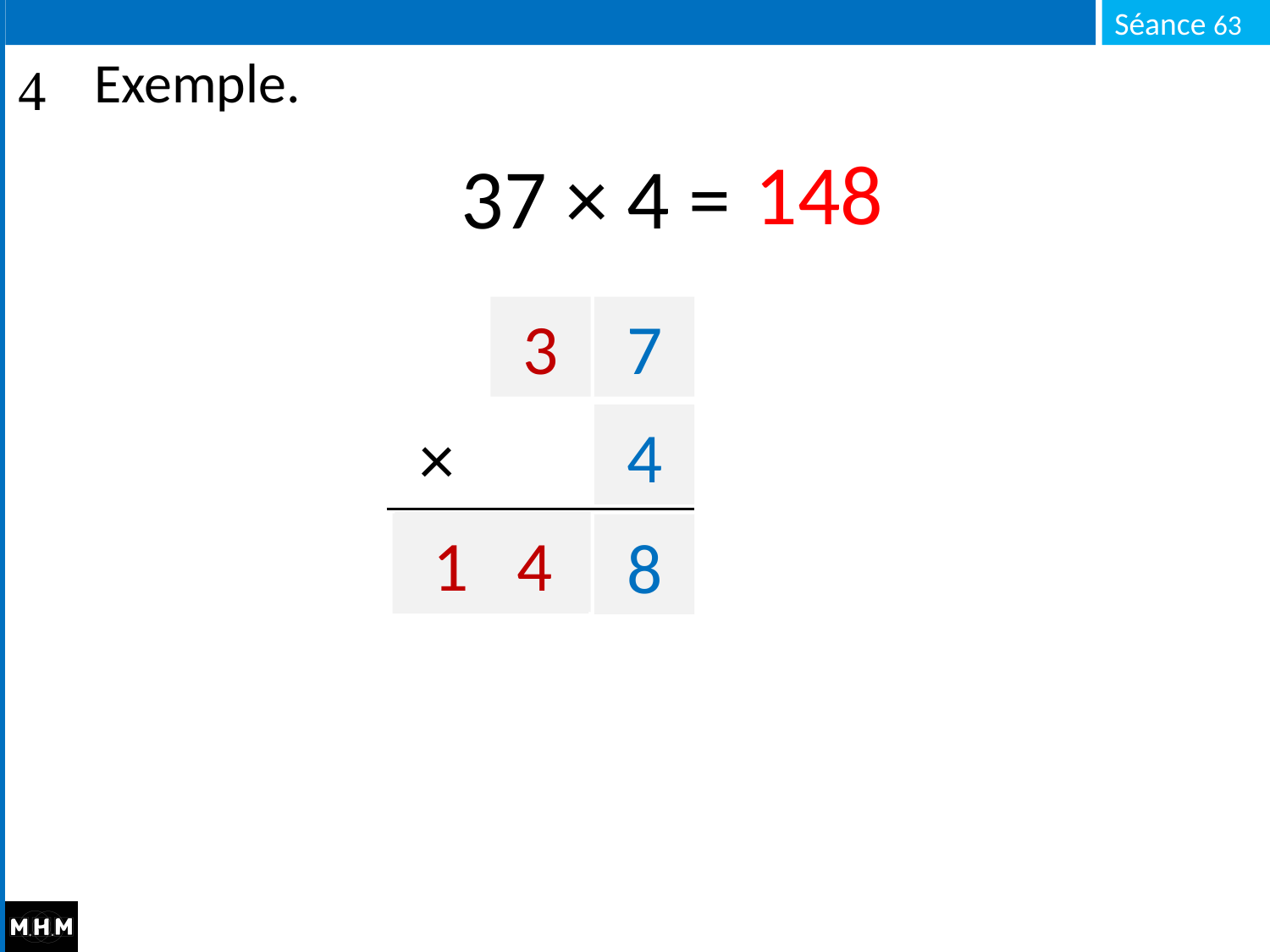

# Exemple.
148
37 × 4 = …
3
7
×
4
1   4
1   2
2
8